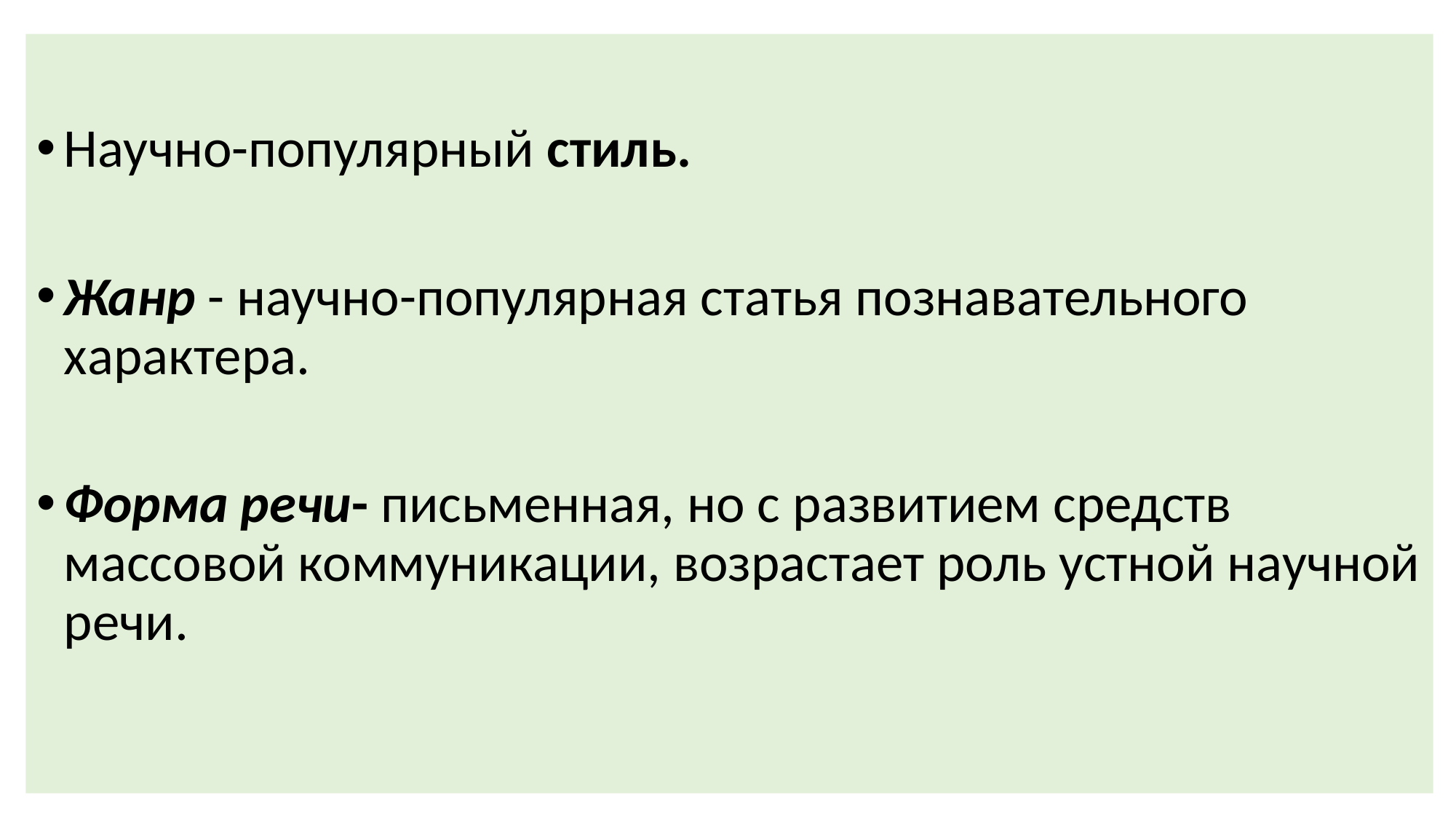

Научно-популярный стиль.

Жанр - научно-популярная статья познавательного характера.

Форма речи- письменная, но с развитием средств массовой коммуникации, возрастает роль устной научной речи.